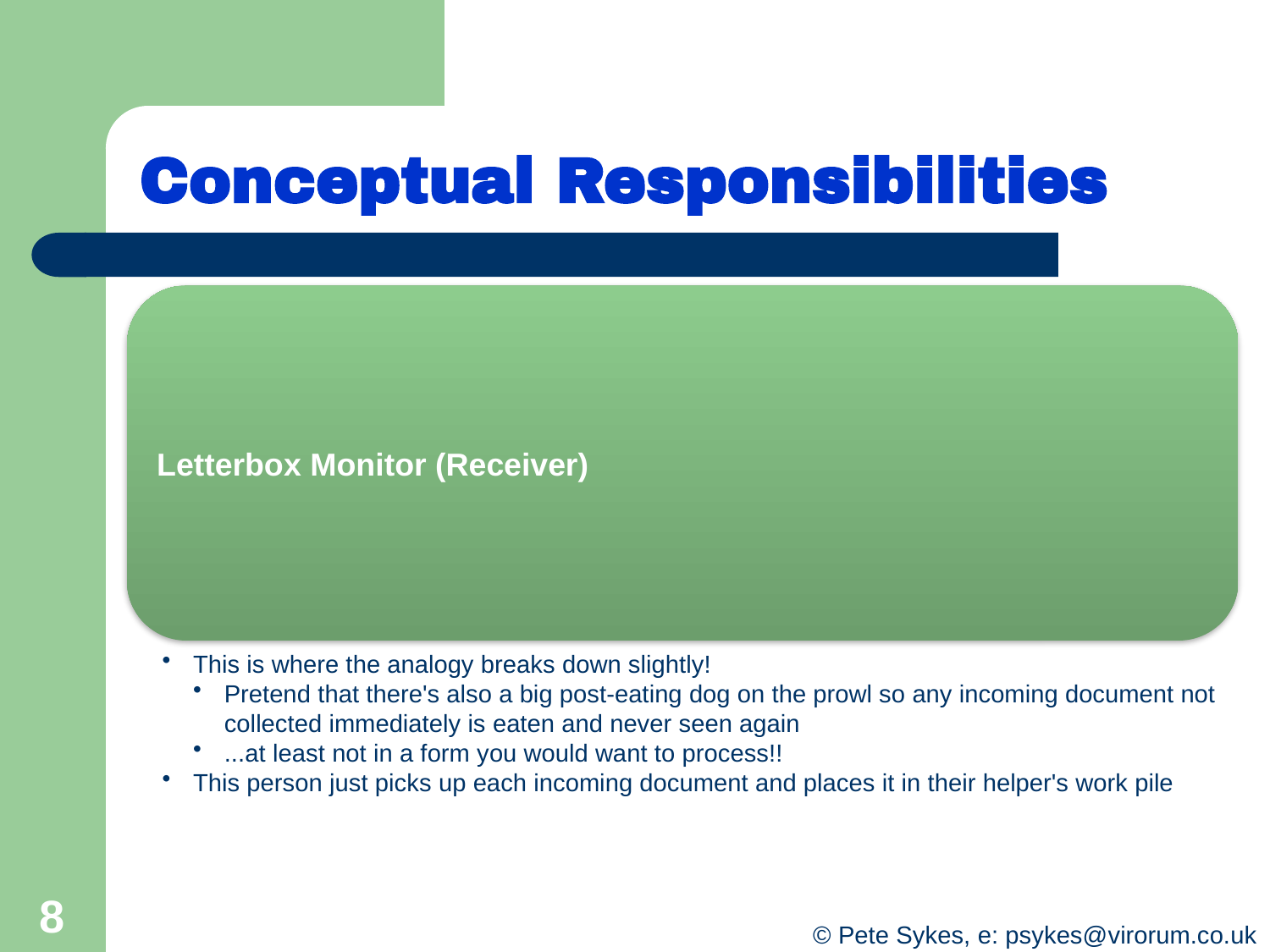

# Conceptual Responsibilities
Letterbox Monitor (Receiver)
This is where the analogy breaks down slightly!
Pretend that there's also a big post-eating dog on the prowl so any incoming document not collected immediately is eaten and never seen again
...at least not in a form you would want to process!!
This person just picks up each incoming document and places it in their helper's work pile
8
© Pete Sykes, e: psykes@virorum.co.uk